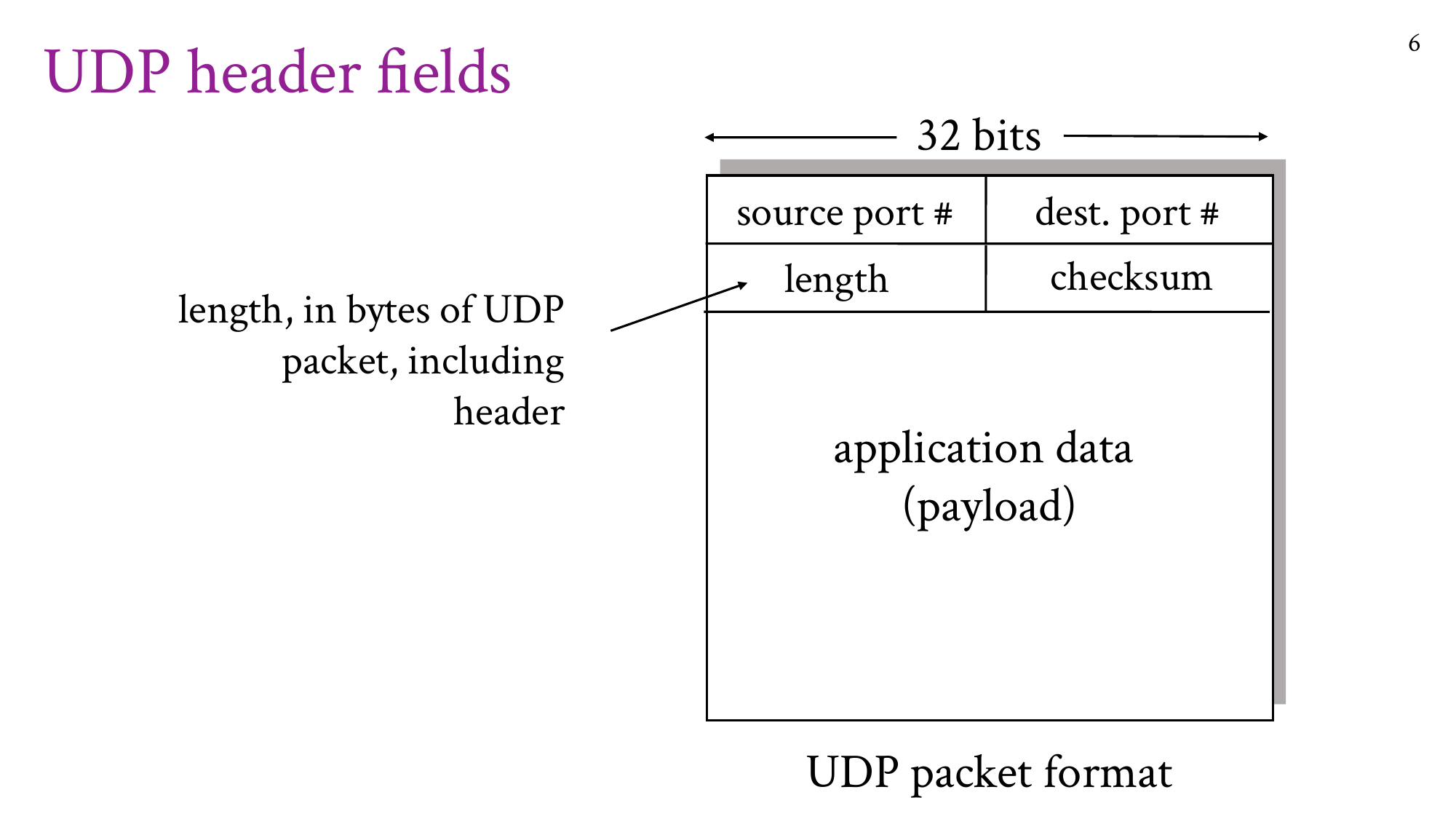

# UDP header fields
32 bits

source port #
dest. port #
checksum

length

length, in bytes of UDP packet, including header

application data
(payload)
UDP packet format